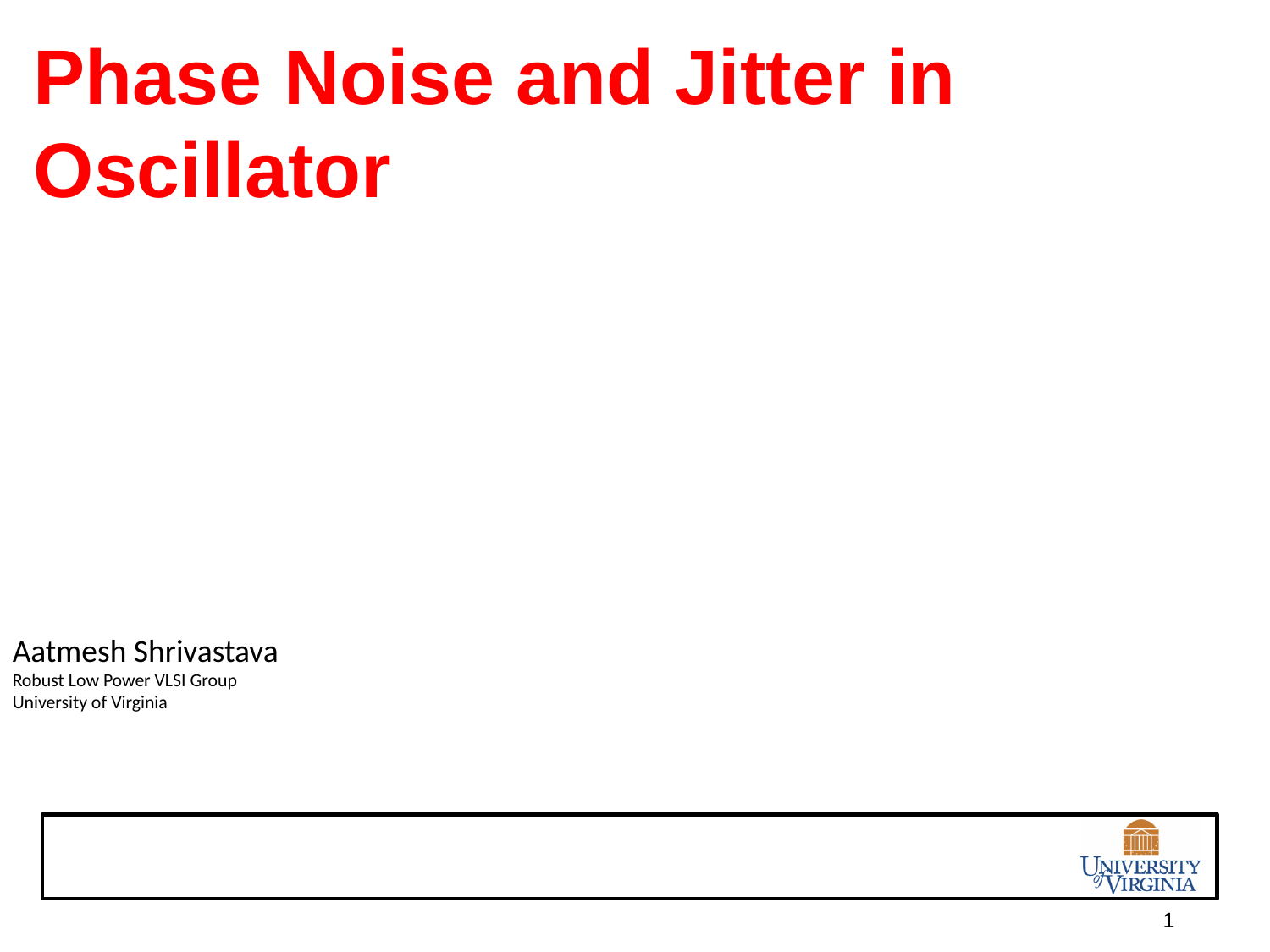

Phase Noise and Jitter in Oscillator
Aatmesh Shrivastava
Robust Low Power VLSI Group
University of Virginia